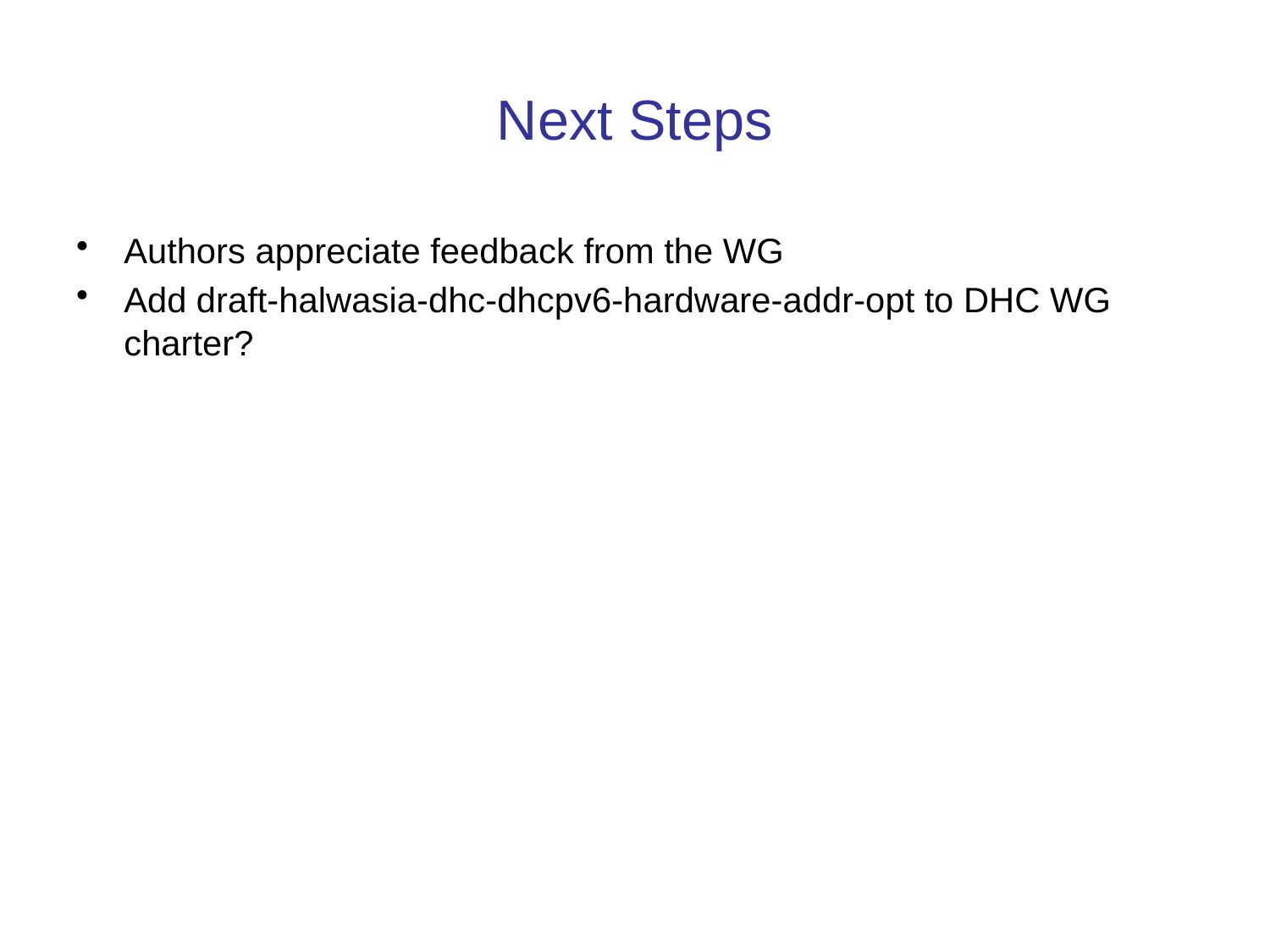

# Next Steps
Authors appreciate feedback from the WG
Add draft-halwasia-dhc-dhcpv6-hardware-addr-opt to DHC WG charter?